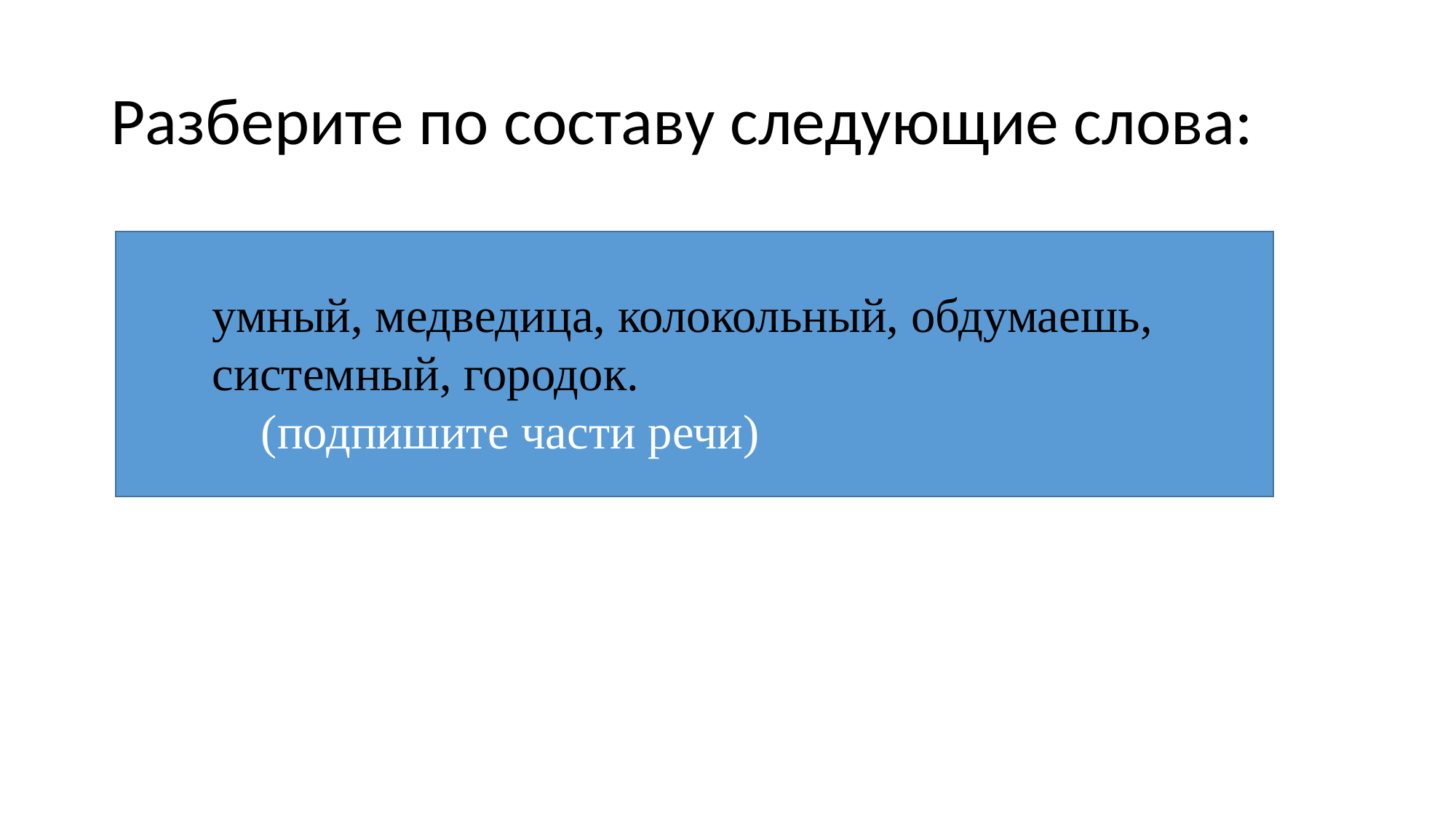

# Разберите по составу следующие слова:

умный, медведица, колокольный, обдумаешь, системный, городок.
    (подпишите части речи)